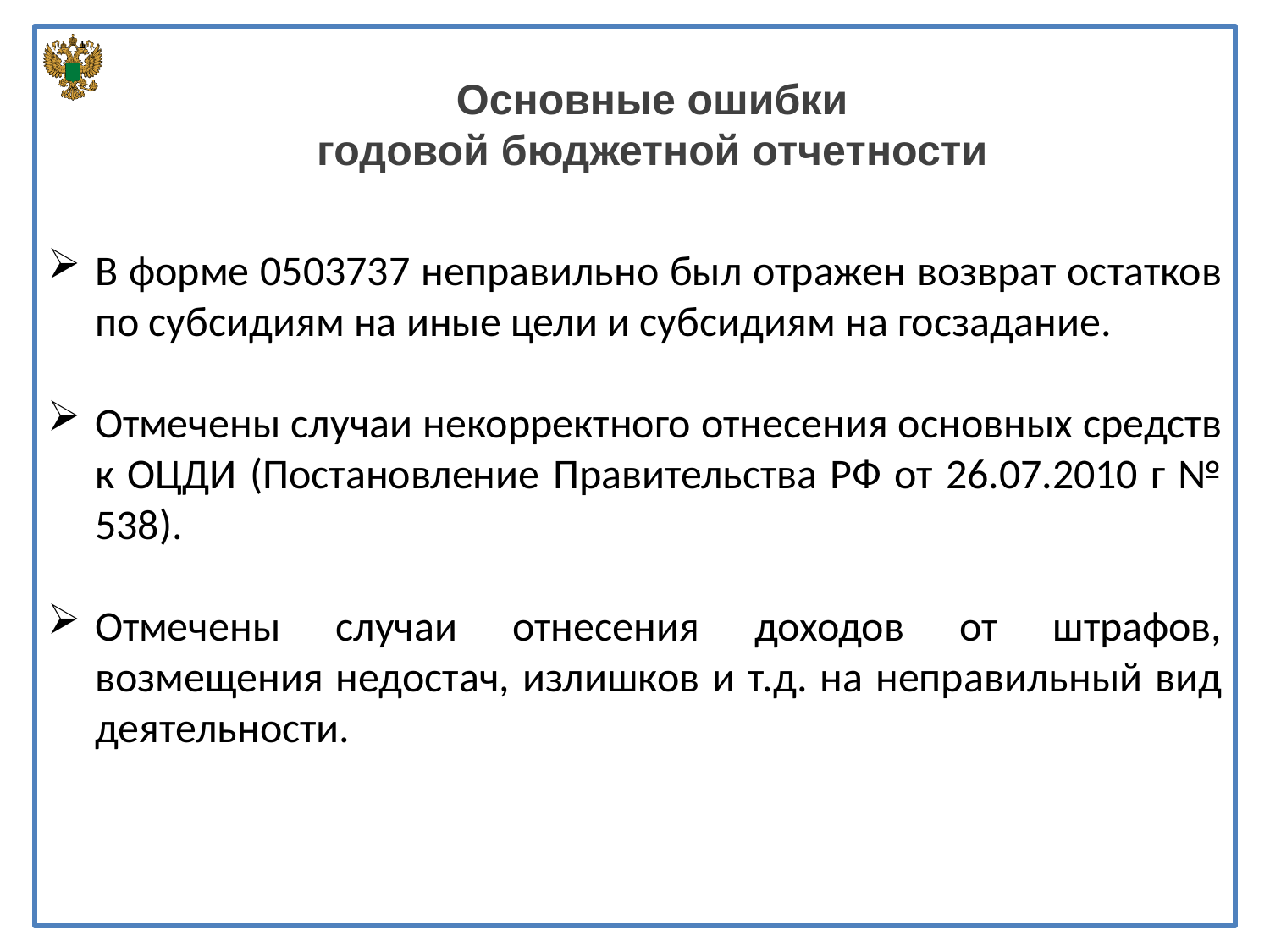

Основные ошибки
годовой бюджетной отчетности

В форме 0503737 неправильно был отражен возврат остатков по субсидиям на иные цели и субсидиям на госзадание.

Отмечены случаи некорректного отнесения основных средств к ОЦДИ (Постановление Правительства РФ от 26.07.2010 г № 538).

Отмечены случаи отнесения доходов от штрафов, возмещения недостач, излишков и т.д. на неправильный вид деятельности.